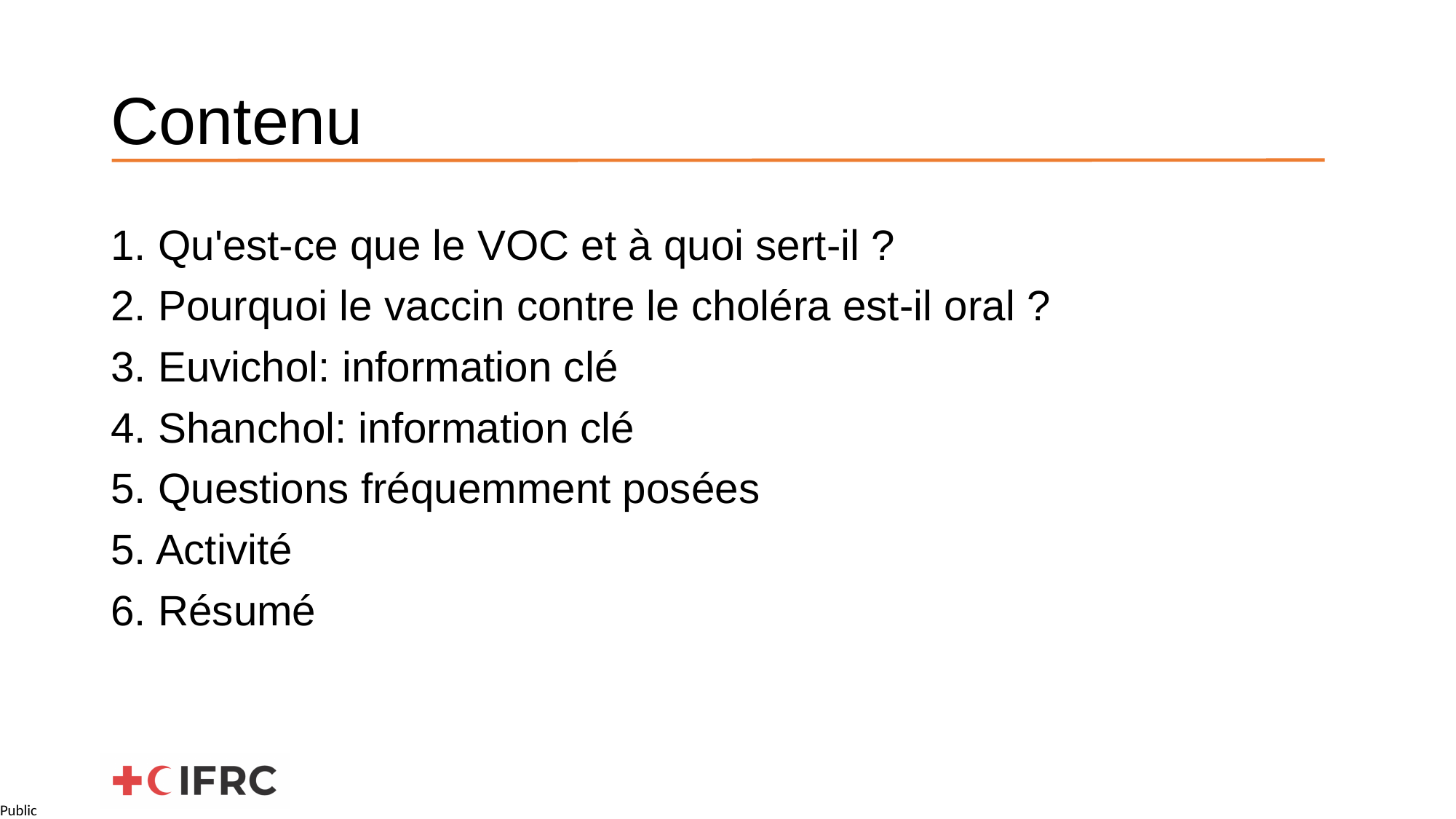

# Contenu
1. Qu'est-ce que le VOC et à quoi sert-il ?
2. Pourquoi le vaccin contre le choléra est-il oral ?
3. Euvichol: information clé
4. Shanchol: information clé
5. Questions fréquemment posées
5. Activité
6. Résumé